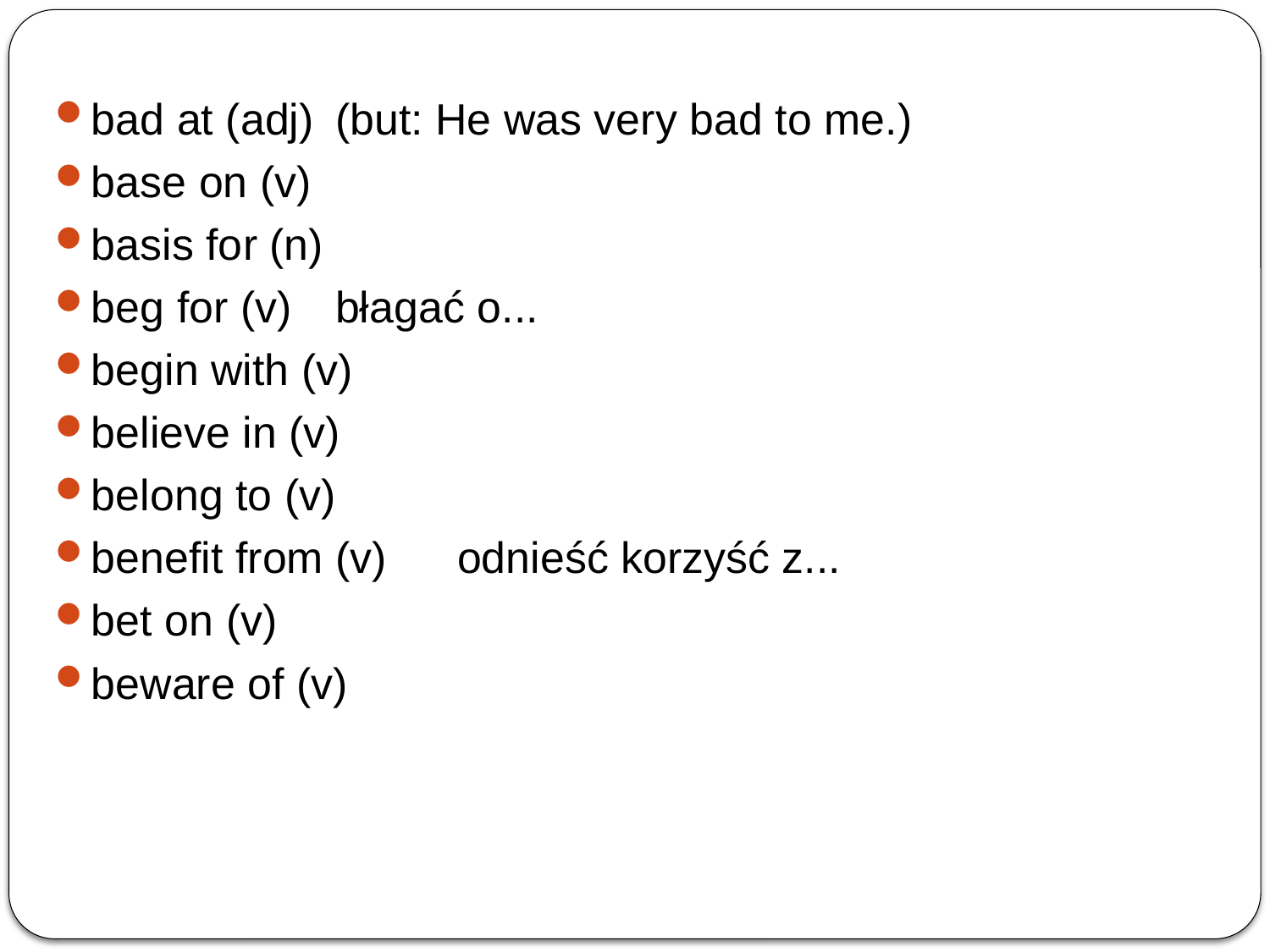

bad at (adj)	(but: He was very bad to me.)
base on (v)
basis for (n)
beg for (v)		błagać o...
begin with (v)
believe in (v)
belong to (v)
benefit from (v)		odnieść korzyść z...
bet on (v)
beware of (v)